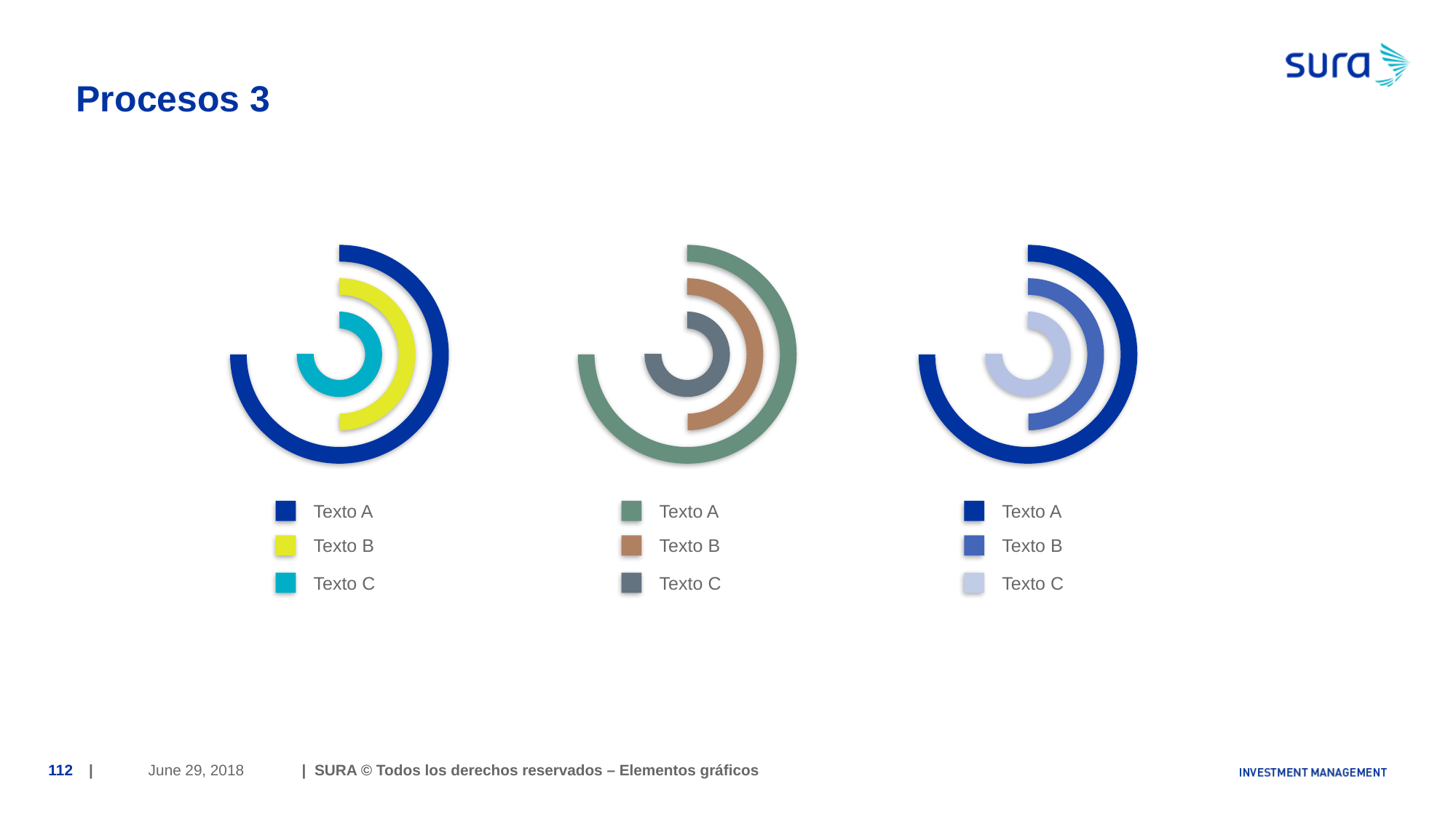

# Procesos 3

Texto A
Texto A
Texto A

Texto B
Texto B
Texto B

Texto C
Texto C
Texto C

June 29, 2018
112
|                                                  |  SURA © Todos los derechos reservados – Elementos gráficos